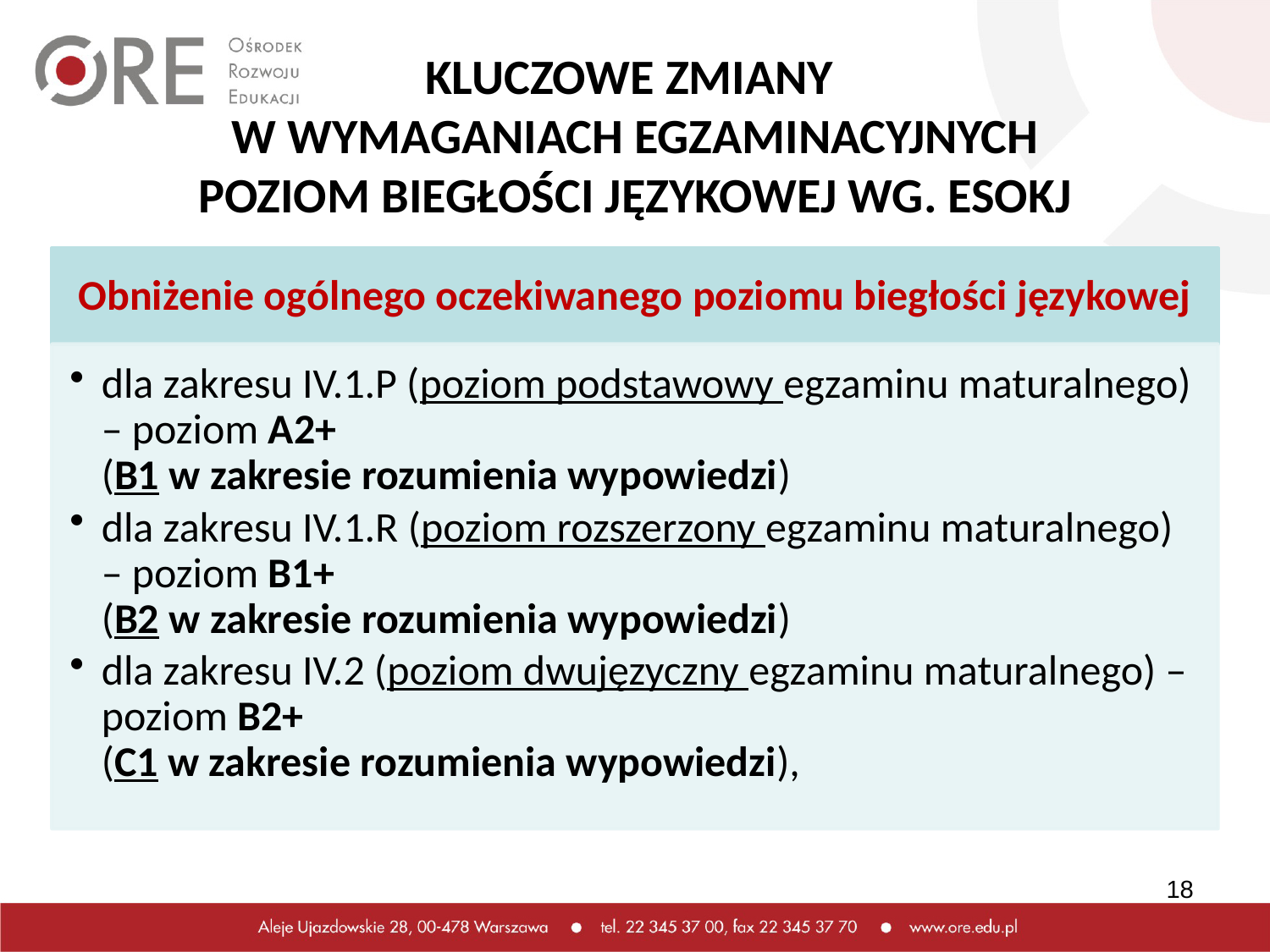

KLUCZOWE ZMIANY
W WYMAGANIACH EGZAMINACYJNYCH
POZIOM BIEGŁOŚCI JĘZYKOWEJ WG. ESOKJ
Obniżenie ogólnego oczekiwanego poziomu biegłości językowej
dla zakresu IV.1.P (poziom podstawowy egzaminu maturalnego) – poziom A2+
(B1 w zakresie rozumienia wypowiedzi)
dla zakresu IV.1.R (poziom rozszerzony egzaminu maturalnego) – poziom B1+
(B2 w zakresie rozumienia wypowiedzi)
dla zakresu IV.2 (poziom dwujęzyczny egzaminu maturalnego) – poziom B2+
(C1 w zakresie rozumienia wypowiedzi),
18